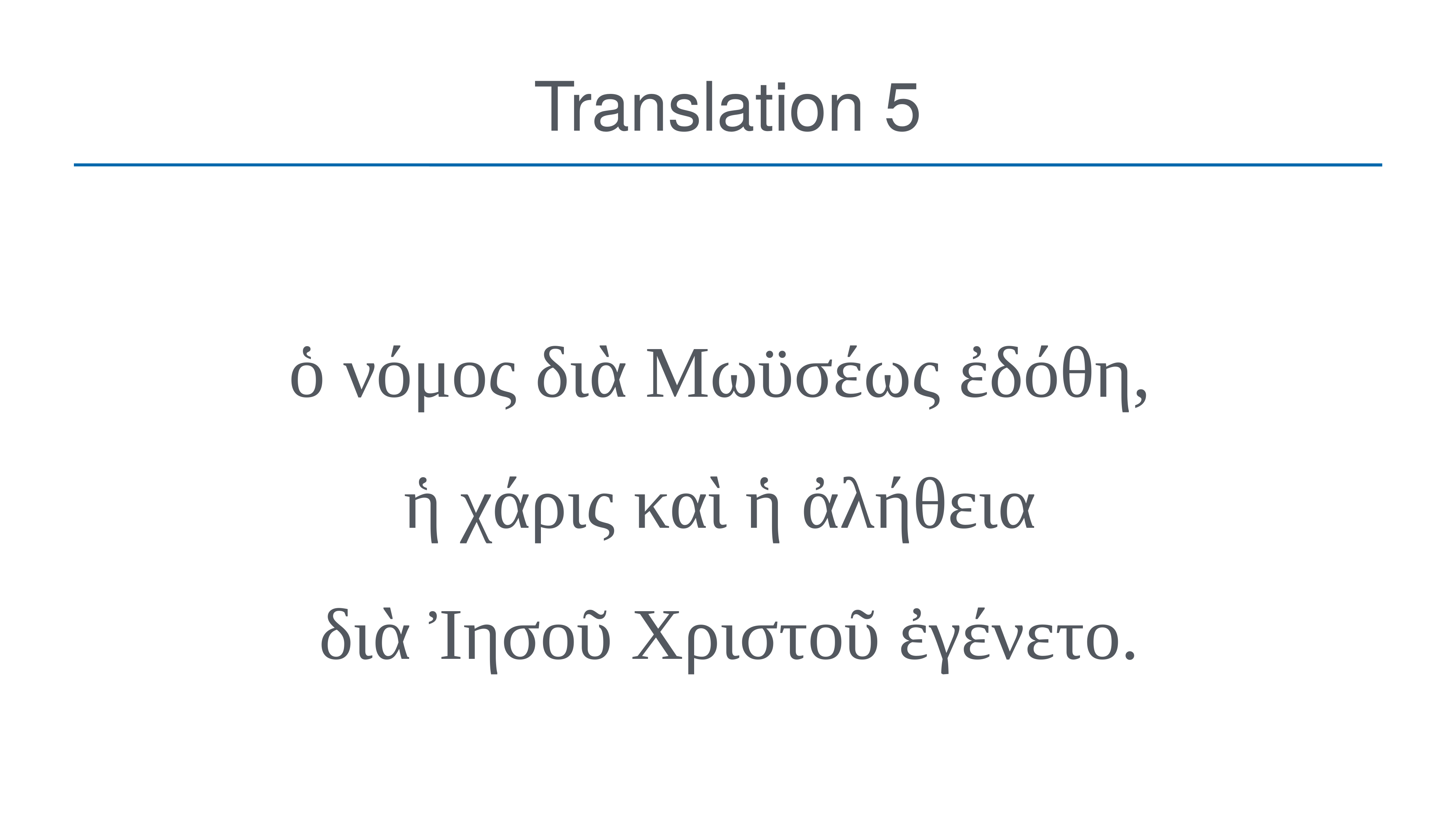

# Translation 5
ὁ νόμος διὰ Μωϋσέως ἐδόθη,
ἡ χάρις καὶ ἡ ἀλήθεια
διὰ Ἰησοῦ Χριστοῦ ἐγένετο.